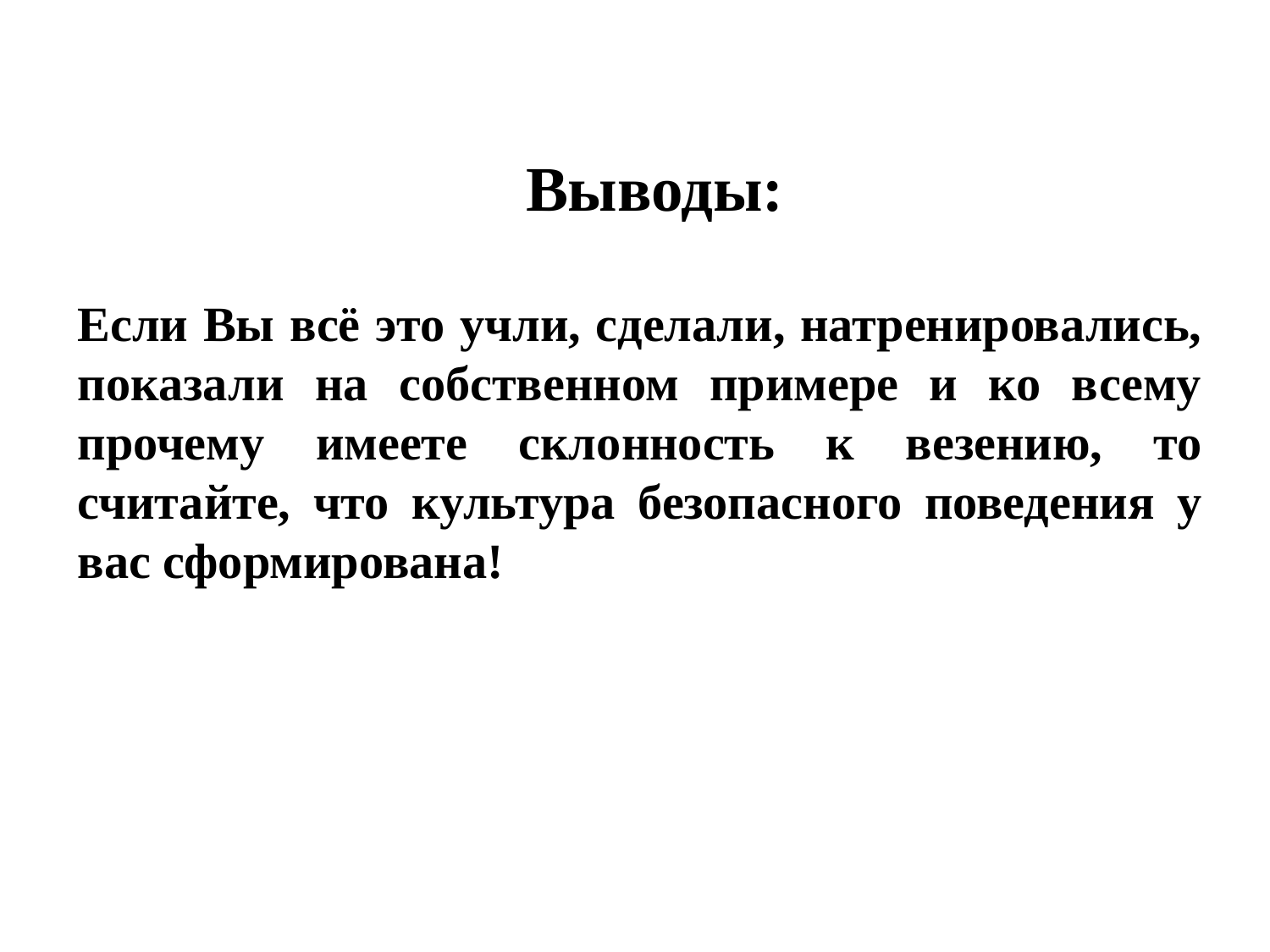

# Выводы:
Если Вы всё это учли, сделали, натренировались, показали на собственном примере и ко всему прочему имеете склонность к везению, то считайте, что культура безопасного поведения у вас сформирована!